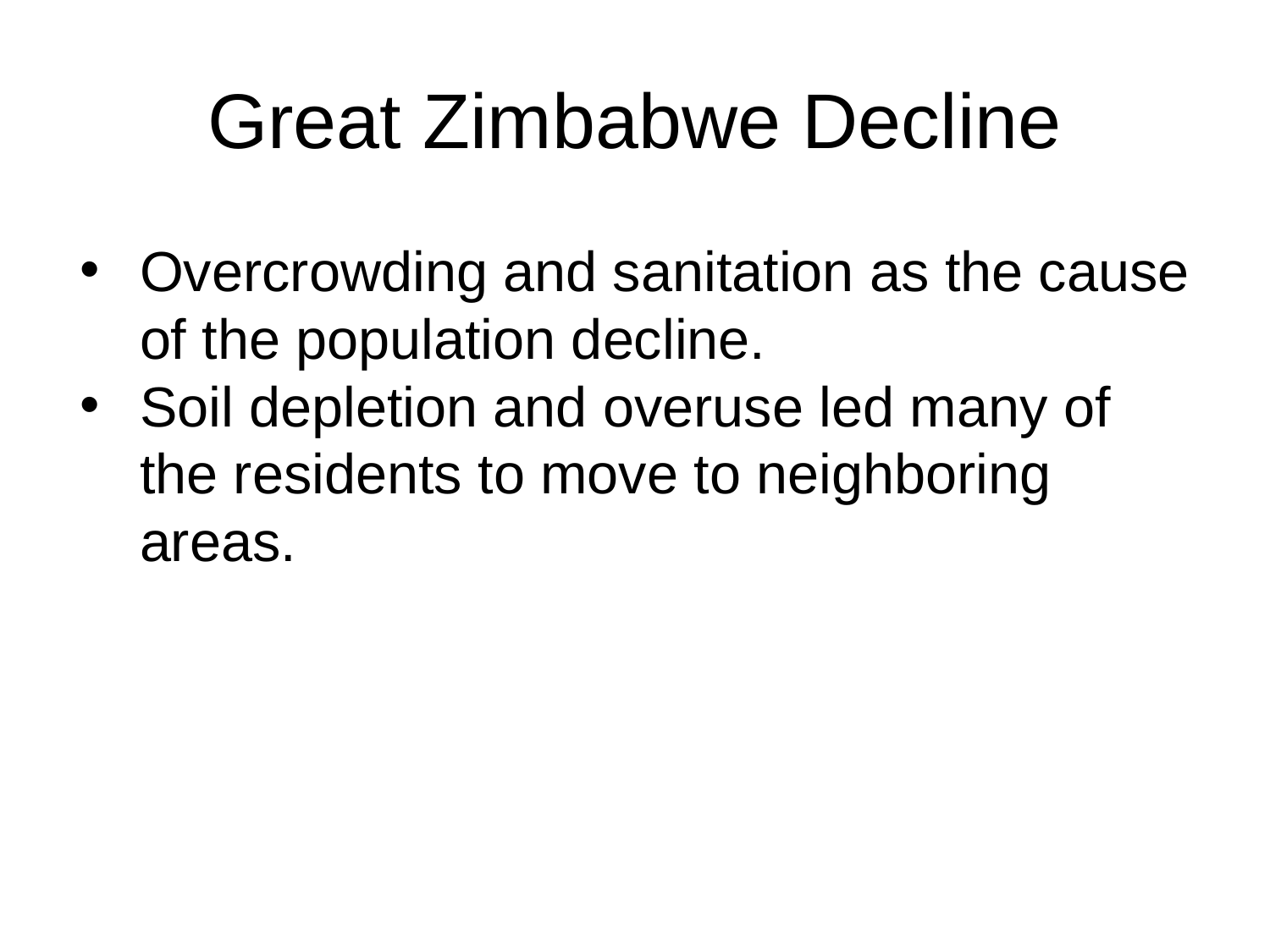

# Great Zimbabwe Decline
Overcrowding and sanitation as the cause of the population decline.
Soil depletion and overuse led many of the residents to move to neighboring areas.